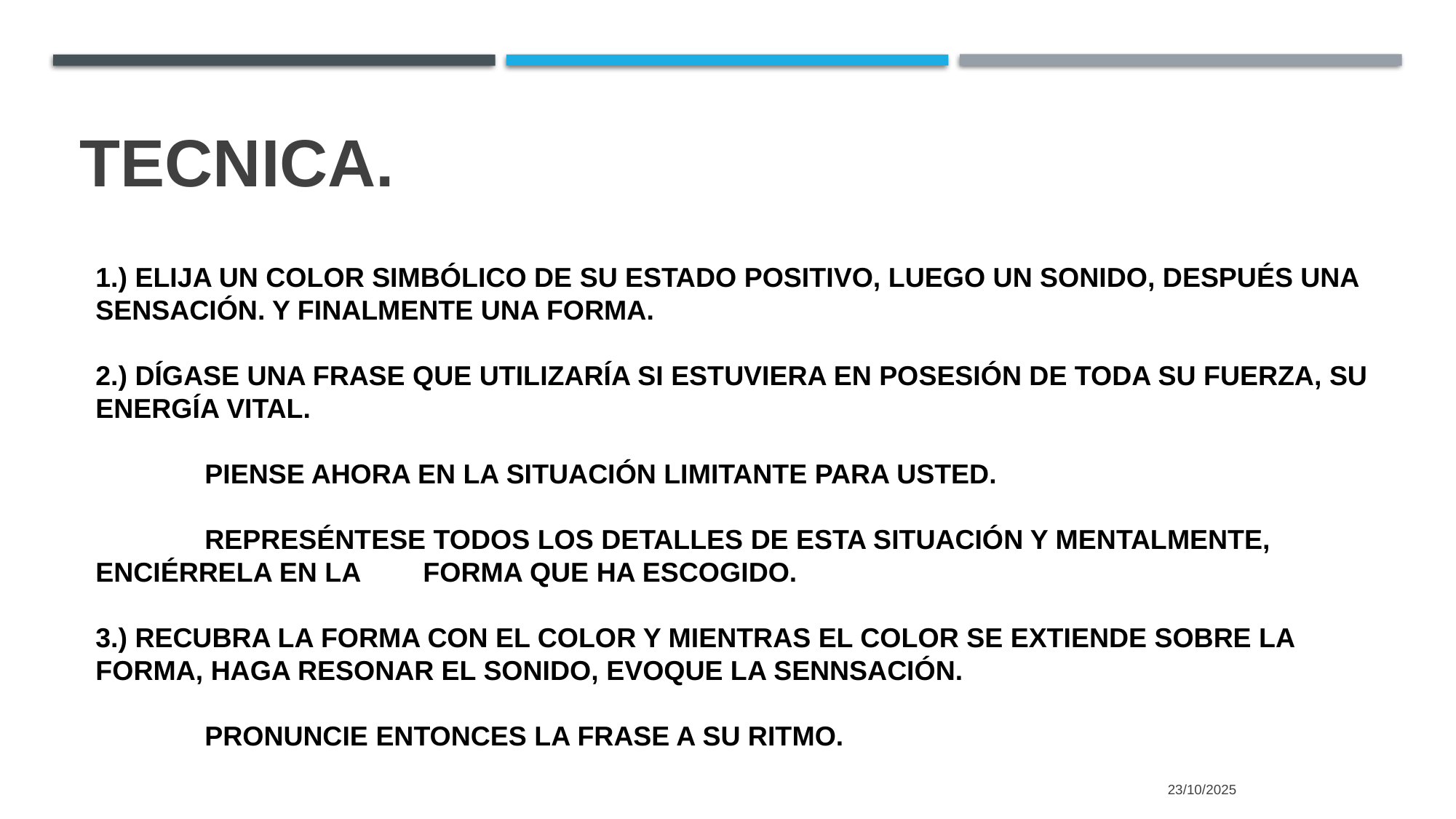

# TECNICA.
1.) ELIJA UN COLOR SIMBÓLICO DE SU ESTADO POSITIVO, LUEGO UN SONIDO, DESPUÉS UNA SENSACIÓN. Y FINALMENTE UNA FORMA.

2.) DÍGASE UNA FRASE QUE UTILIZARÍA SI ESTUVIERA EN POSESIÓN DE TODA SU FUERZA, SU ENERGÍA VITAL.

	PIENSE AHORA EN LA SITUACIÓN LIMITANTE PARA USTED.

	REPRESÉNTESE TODOS LOS DETALLES DE ESTA SITUACIÓN Y MENTALMENTE, ENCIÉRRELA EN LA 	FORMA QUE HA ESCOGIDO.

3.) RECUBRA LA FORMA CON EL COLOR Y MIENTRAS EL COLOR SE EXTIENDE SOBRE LA FORMA, HAGA RESONAR EL SONIDO, EVOQUE LA SENNSACIÓN.

	PRONUNCIE ENTONCES LA FRASE A SU RITMO.
23/10/2025